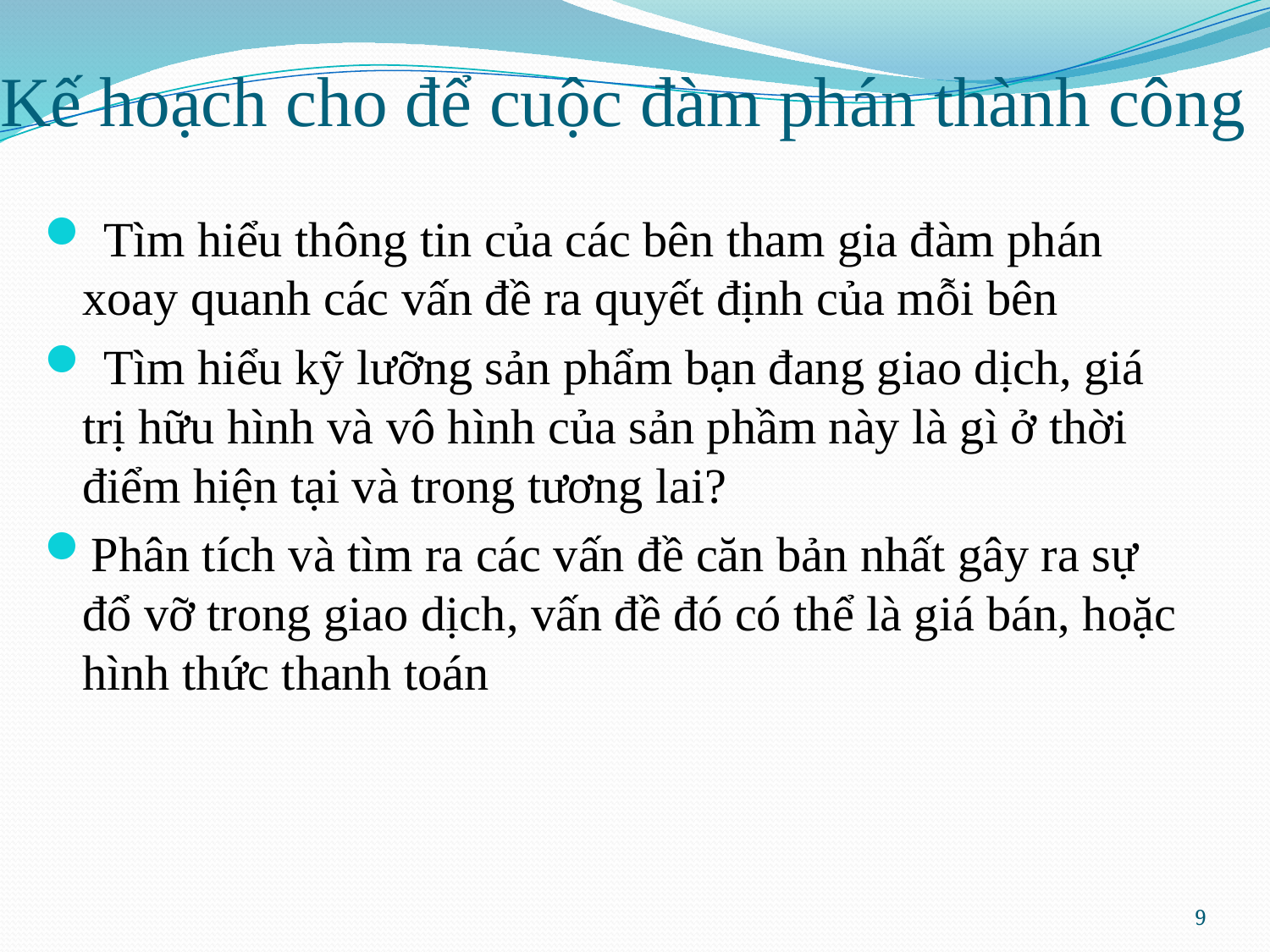

# Kế hoạch cho để cuộc đàm phán thành công
 Tìm hiểu thông tin của các bên tham gia đàm phán xoay quanh các vấn đề ra quyết định của mỗi bên
 Tìm hiểu kỹ lưỡng sản phẩm bạn đang giao dịch, giá trị hữu hình và vô hình của sản phầm này là gì ở thời điểm hiện tại và trong tương lai?
Phân tích và tìm ra các vấn đề căn bản nhất gây ra sự đổ vỡ trong giao dịch, vấn đề đó có thể là giá bán, hoặc hình thức thanh toán
9